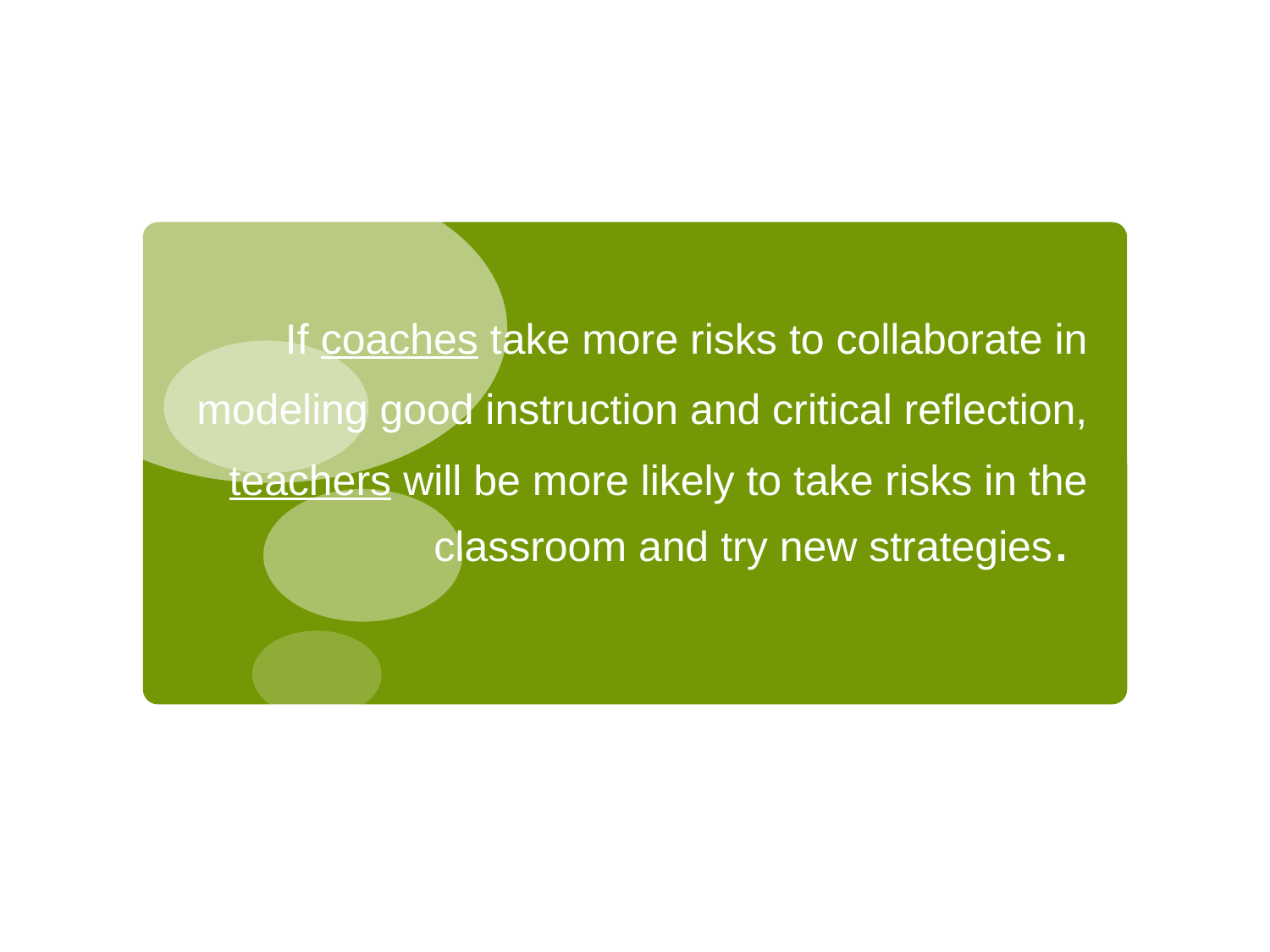

# If coaches take more risks to collaborate in modeling good instruction and critical reflection, teachers will be more likely to take risks in the classroom and try new strategies.